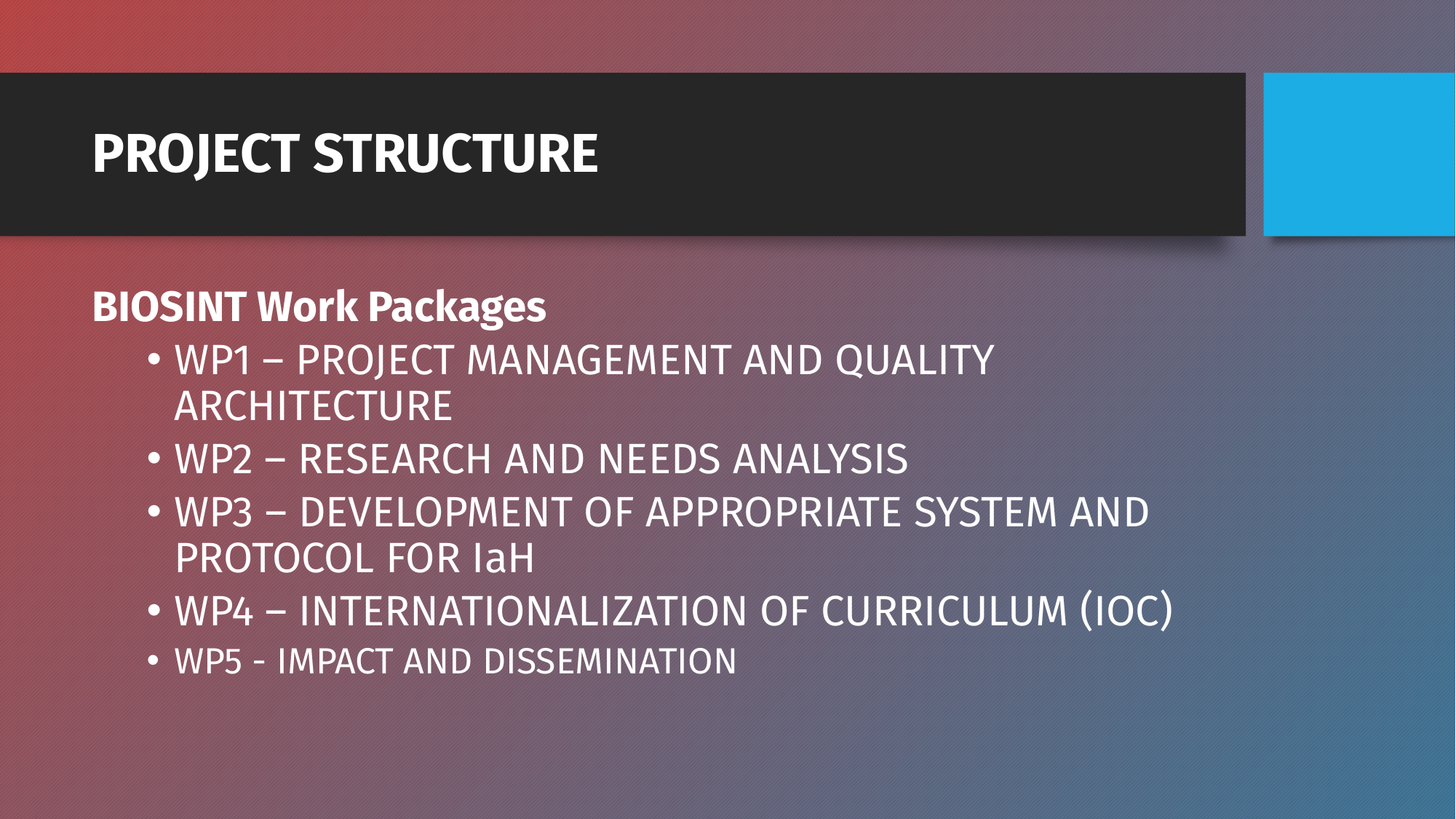

# PROJECT STRUCTURE
BIOSINT Work Packages
WP1 – PROJECT MANAGEMENT AND QUALITY ARCHITECTURE
WP2 – RESEARCH AND NEEDS ANALYSIS
WP3 – DEVELOPMENT OF APPROPRIATE SYSTEM AND PROTOCOL FOR IaH
WP4 – INTERNATIONALIZATION OF CURRICULUM (IOC)
WP5 - IMPACT AND DISSEMINATION